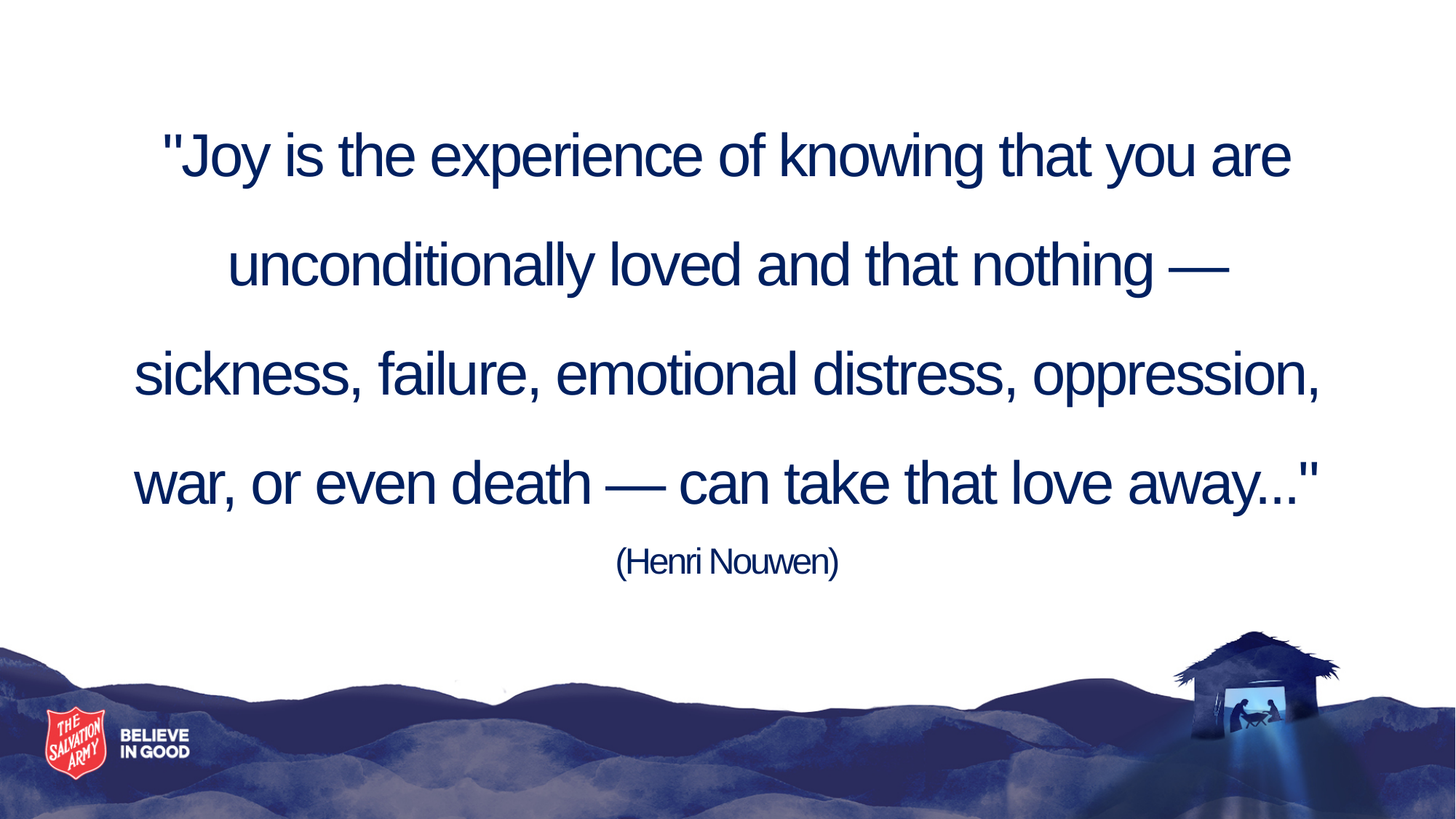

# "Joy is the experience of knowing that you are unconditionally loved and that nothing — sickness, failure, emotional distress, oppression, war, or even death — can take that love away..." (Henri Nouwen)